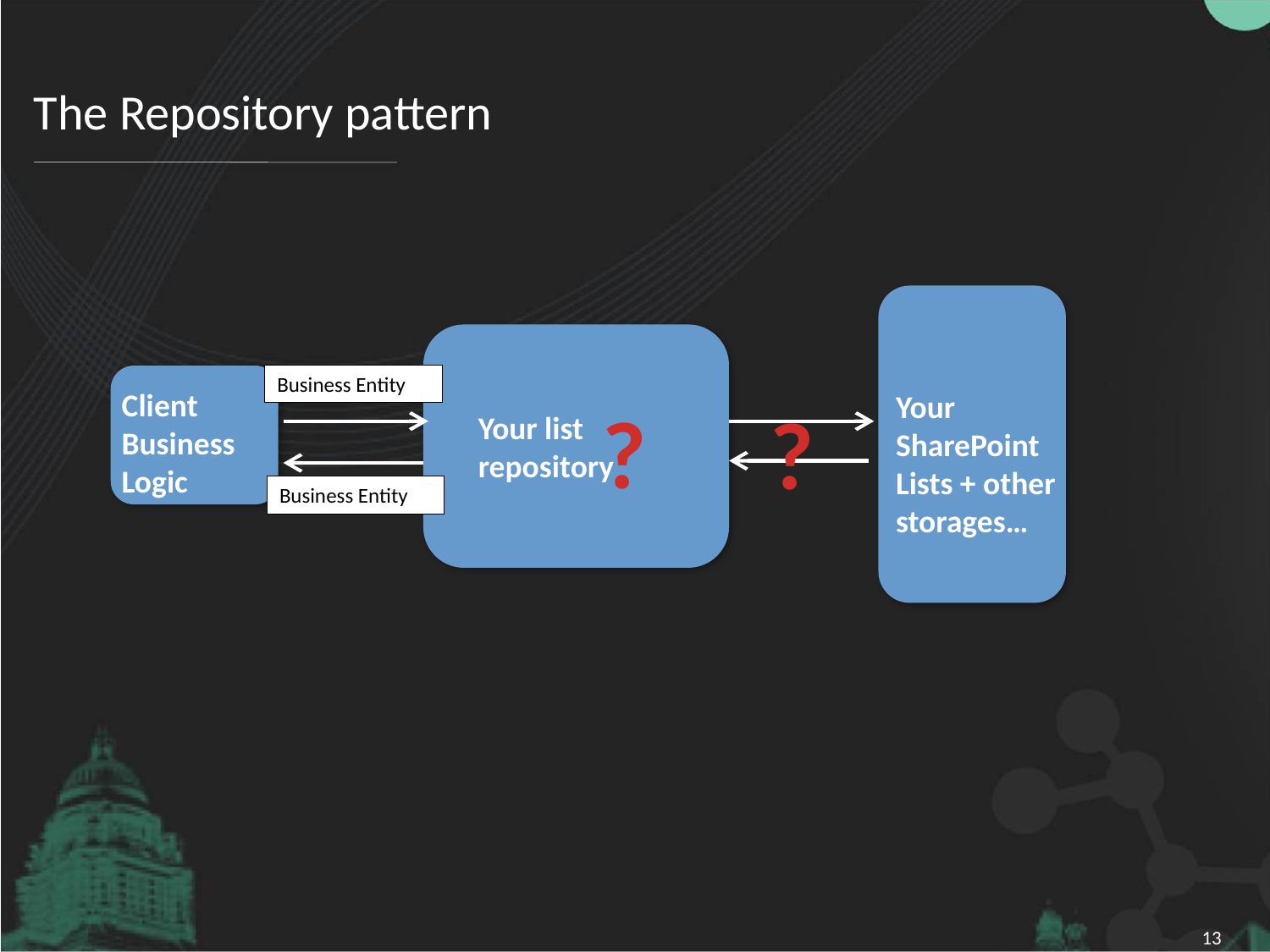

# The Repository pattern

Business Entity

Client Business Logic
Your
SharePoint
Lists + other storages…
?
?
Your list repository
Business Entity
13